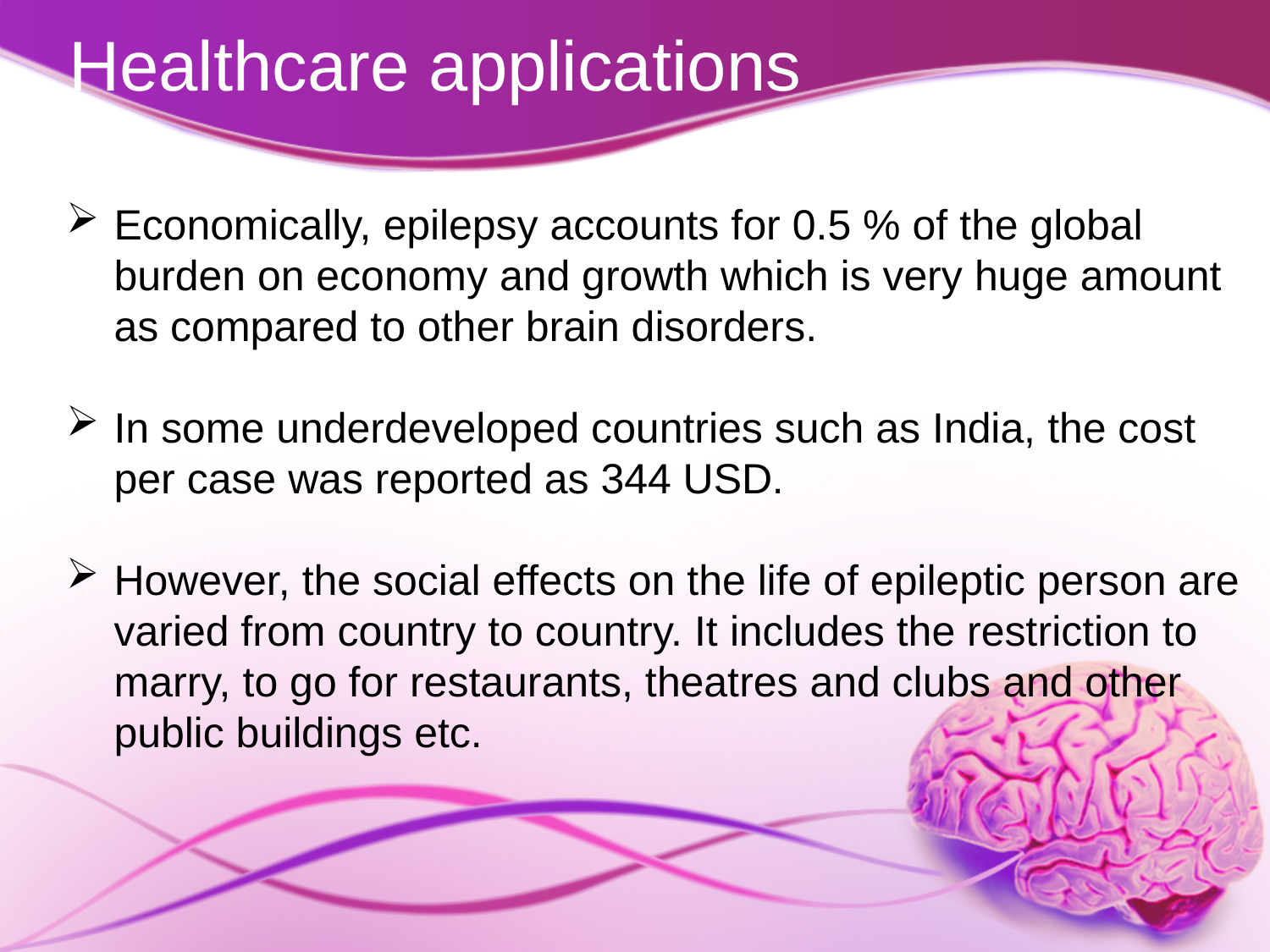

# Healthcare applications

Economically, epilepsy accounts for 0.5 % of the global burden on economy and growth which is very huge amount as compared to other brain disorders.

In some underdeveloped countries such as India, the cost per case was reported as 344 USD.

However, the social effects on the life of epileptic person are varied from country to country. It includes the restriction to marry, to go for restaurants, theatres and clubs and other public buildings etc.